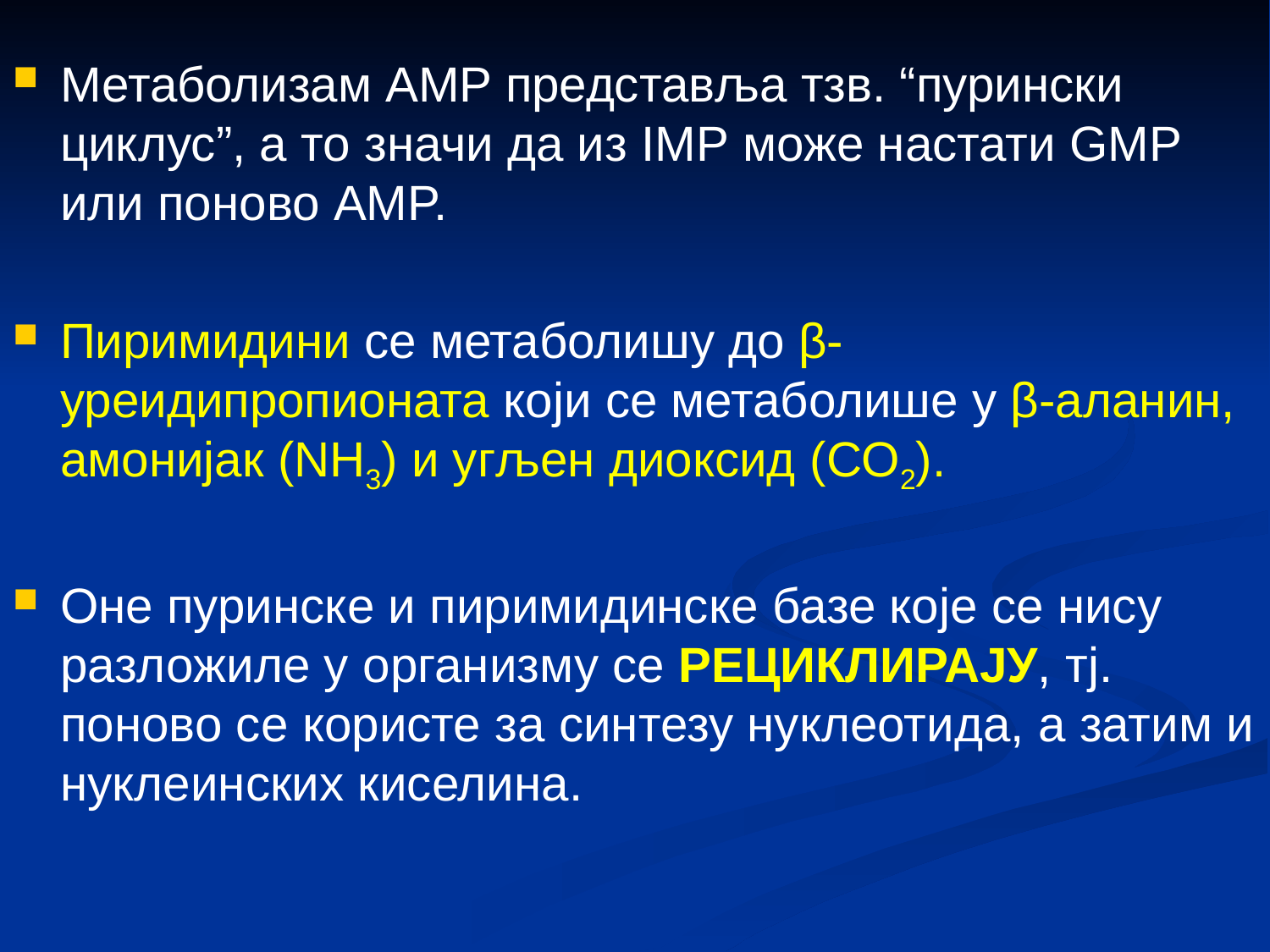

Метаболизам AMP представља тзв. “пурински циклус”, а то значи да из IMP може настати GMP или поново AMP.

Пиримидини се метаболишу до β-уреидипропионата који се метаболише у β-аланин, амонијак (NH3) и угљен диоксид (CO2).

Оне пуринске и пиримидинске базе које се нису разложиле у организму се РЕЦИКЛИРАЈУ, тј. поново се користе за синтезу нуклеотида, а затим и нуклеинских киселина.